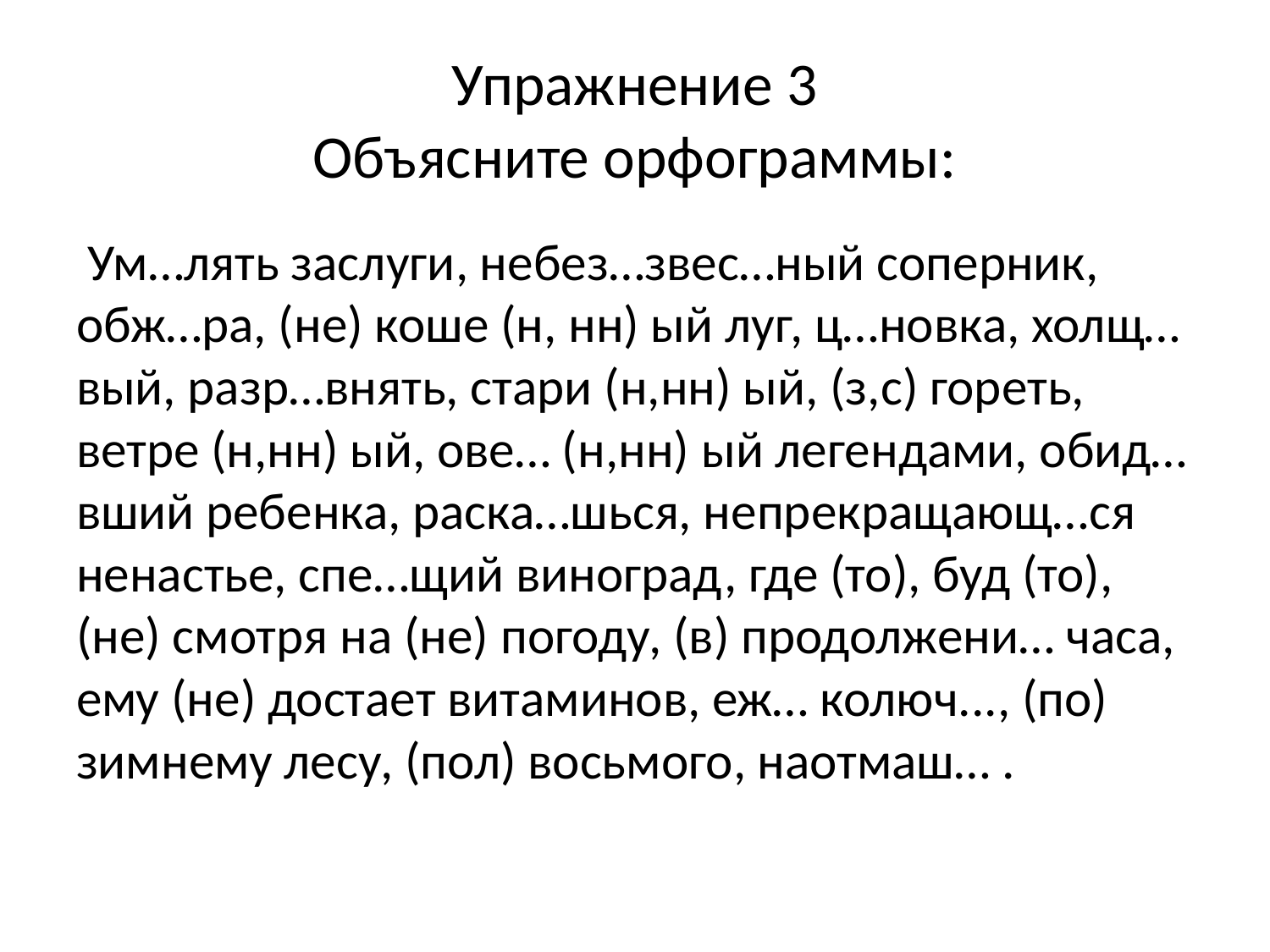

# Упражнение 3 Объясните орфограммы:
 Ум…лять заслуги, небез…звес…ный соперник, обж…ра, (не) коше (н, нн) ый луг, ц…новка, холщ…вый, разр…внять, стари (н,нн) ый, (з,с) гореть, ветре (н,нн) ый, ове… (н,нн) ый легендами, обид…вший ребенка, раска…шься, непрекращающ…ся ненастье, спе…щий виноград, где (то), буд (то), (не) смотря на (не) погоду, (в) продолжени… часа, ему (не) достает витаминов, еж… колюч..., (по) зимнему лесу, (пол) восьмого, наотмаш… .